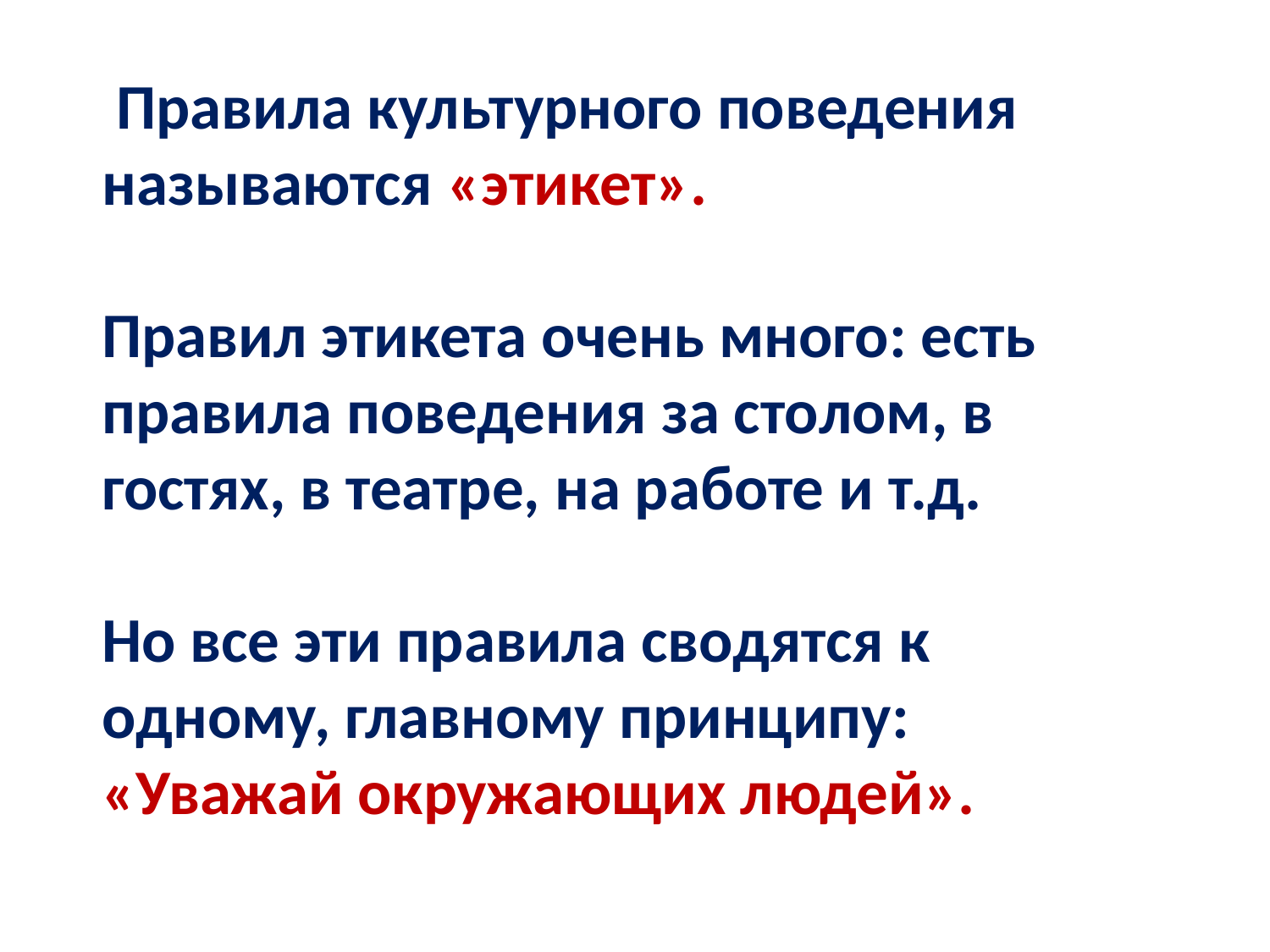

Правила культурного поведения называются «этикет».

Правил этикета очень много: есть правила поведения за столом, в гостях, в театре, на работе и т.д.

Но все эти правила сводятся к одному, главному принципу: «Уважай окружающих людей».